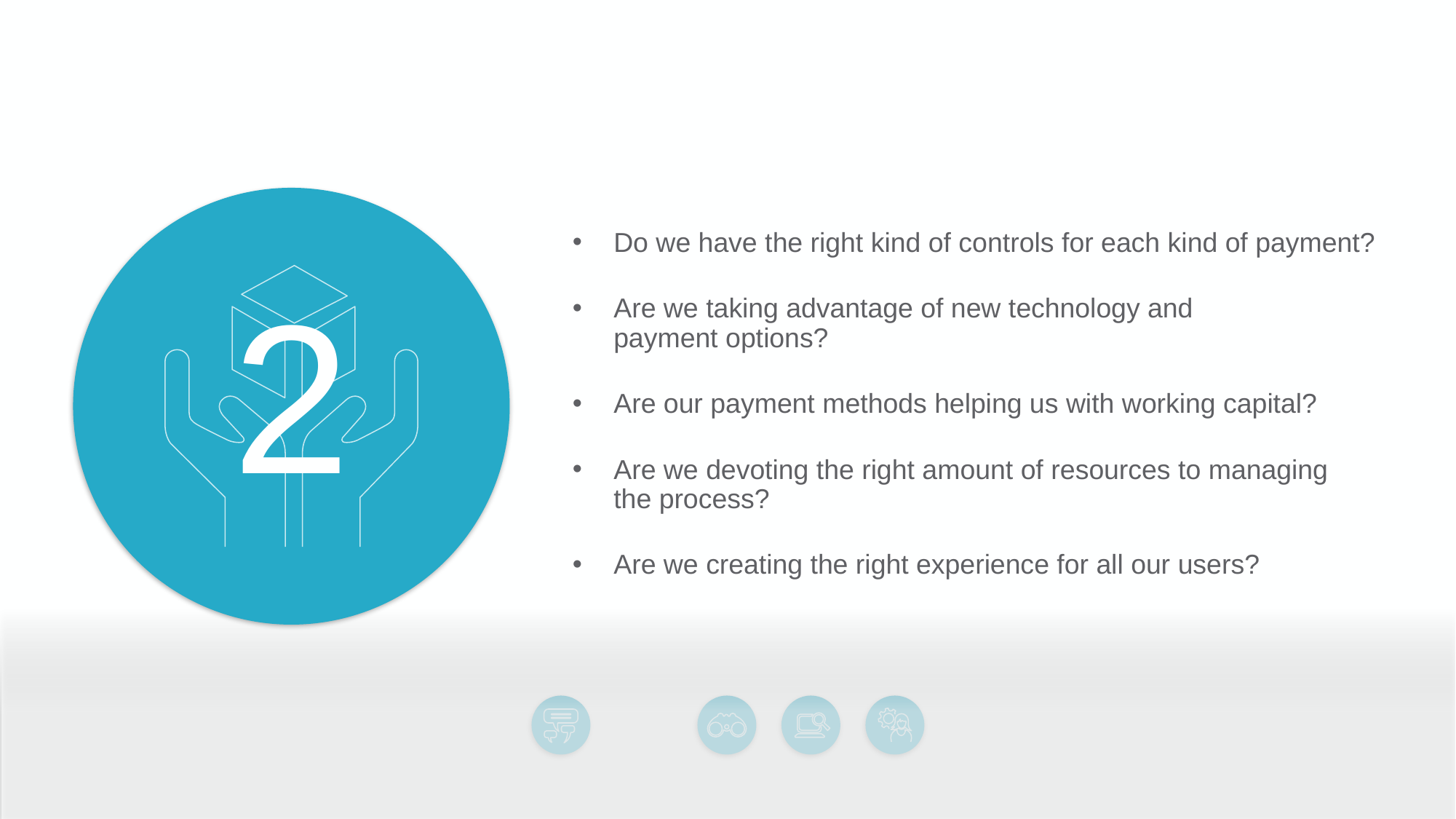

Do we have the right kind of controls for each kind of payment?
Are we taking advantage of new technology and
payment options?
Are our payment methods helping us with working capital?
Are we devoting the right amount of resources to managing
the process?
Are we creating the right experience for all our users?
2